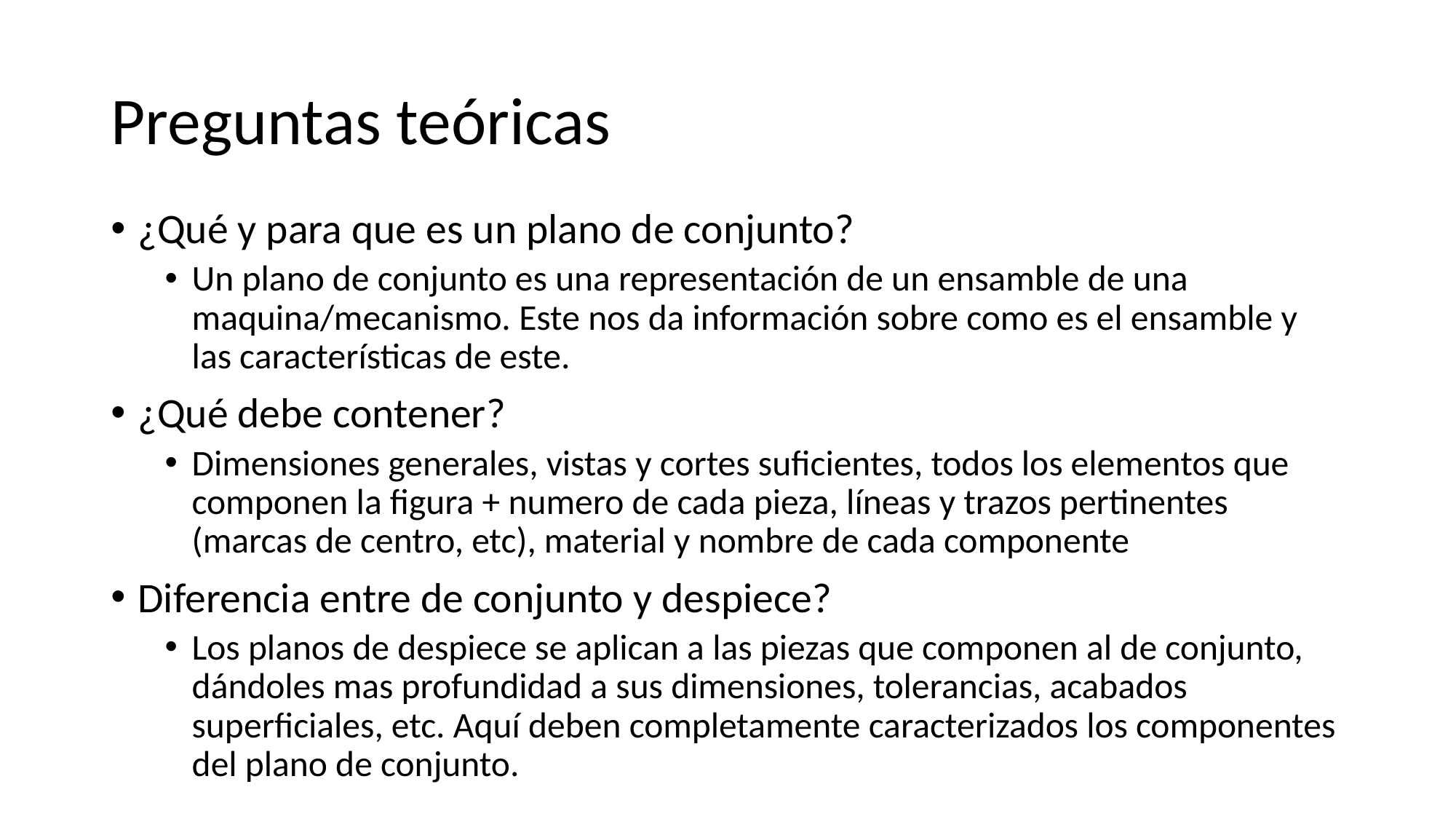

# Preguntas teóricas
¿Qué y para que es un plano de conjunto?
Un plano de conjunto es una representación de un ensamble de una maquina/mecanismo. Este nos da información sobre como es el ensamble y las características de este.
¿Qué debe contener?
Dimensiones generales, vistas y cortes suficientes, todos los elementos que componen la figura + numero de cada pieza, líneas y trazos pertinentes (marcas de centro, etc), material y nombre de cada componente
Diferencia entre de conjunto y despiece?
Los planos de despiece se aplican a las piezas que componen al de conjunto, dándoles mas profundidad a sus dimensiones, tolerancias, acabados superficiales, etc. Aquí deben completamente caracterizados los componentes del plano de conjunto.